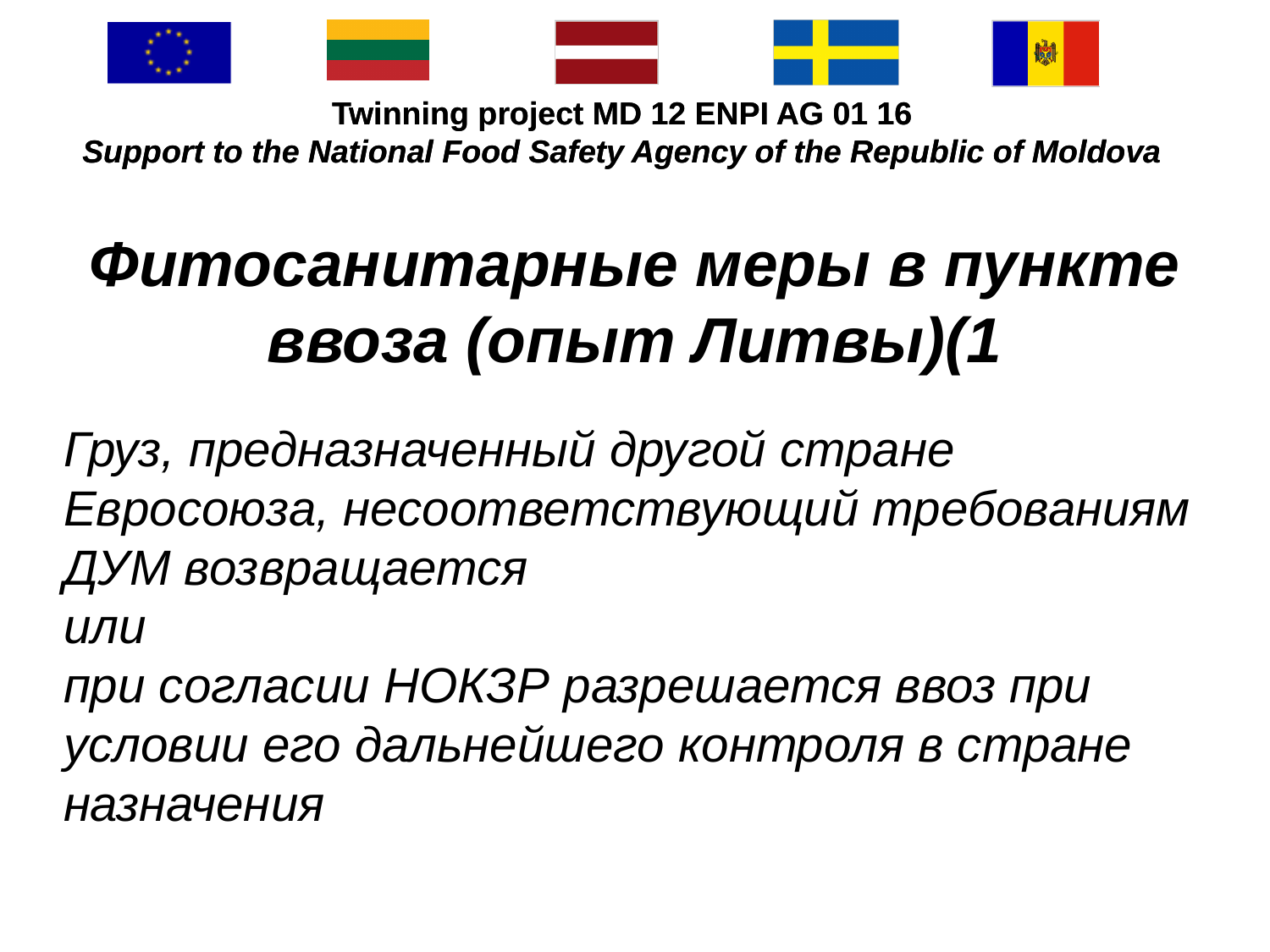

#
Фитосанитарные меры в пункте ввоза (опыт Литвы)(1
Груз, предназначенный другой стране Евросоюза, несоответствующий требованиям ДУМ возвращается
или
при согласии НОКЗР разрешается ввоз при условии его дальнейшего контроля в стране назначения